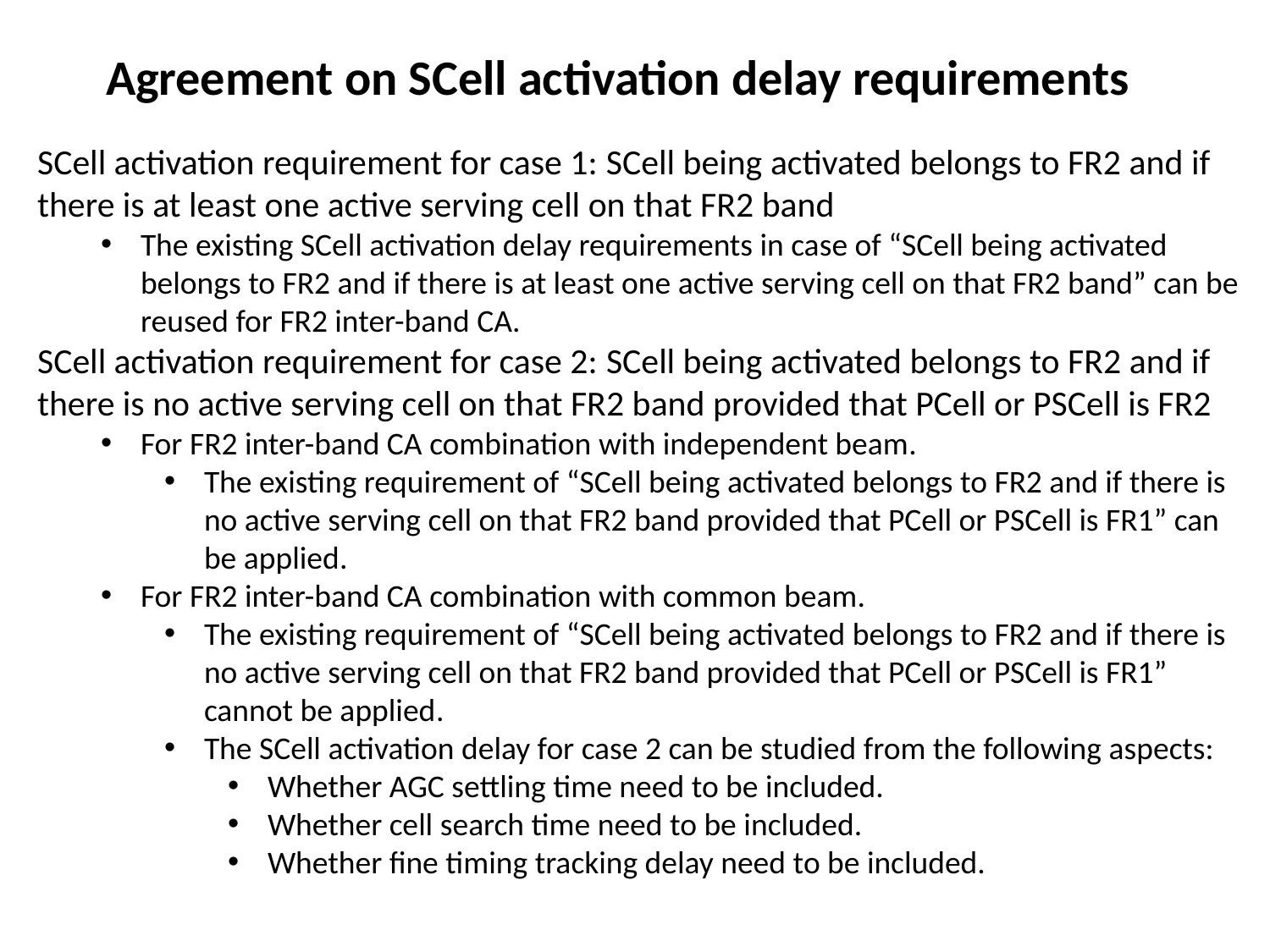

# Agreement on SCell activation delay requirements
SCell activation requirement for case 1: SCell being activated belongs to FR2 and if there is at least one active serving cell on that FR2 band
The existing SCell activation delay requirements in case of “SCell being activated belongs to FR2 and if there is at least one active serving cell on that FR2 band” can be reused for FR2 inter-band CA.
SCell activation requirement for case 2: SCell being activated belongs to FR2 and if there is no active serving cell on that FR2 band provided that PCell or PSCell is FR2
For FR2 inter-band CA combination with independent beam.
The existing requirement of “SCell being activated belongs to FR2 and if there is no active serving cell on that FR2 band provided that PCell or PSCell is FR1” can be applied.
For FR2 inter-band CA combination with common beam.
The existing requirement of “SCell being activated belongs to FR2 and if there is no active serving cell on that FR2 band provided that PCell or PSCell is FR1” cannot be applied.
The SCell activation delay for case 2 can be studied from the following aspects:
Whether AGC settling time need to be included.
Whether cell search time need to be included.
Whether fine timing tracking delay need to be included.